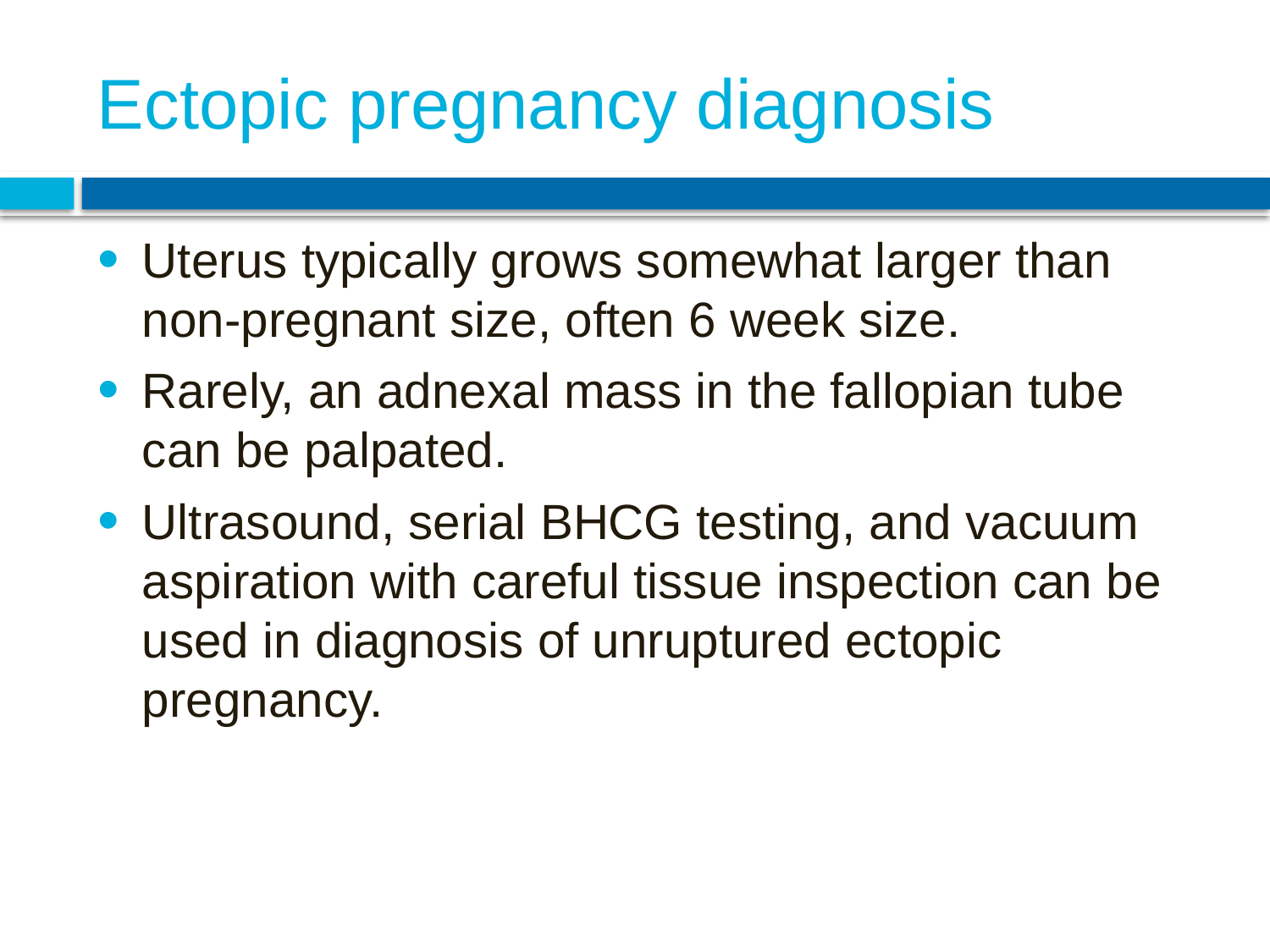

# Ectopic pregnancy diagnosis
Uterus typically grows somewhat larger than non-pregnant size, often 6 week size.
Rarely, an adnexal mass in the fallopian tube can be palpated.
Ultrasound, serial BHCG testing, and vacuum aspiration with careful tissue inspection can be used in diagnosis of unruptured ectopic pregnancy.